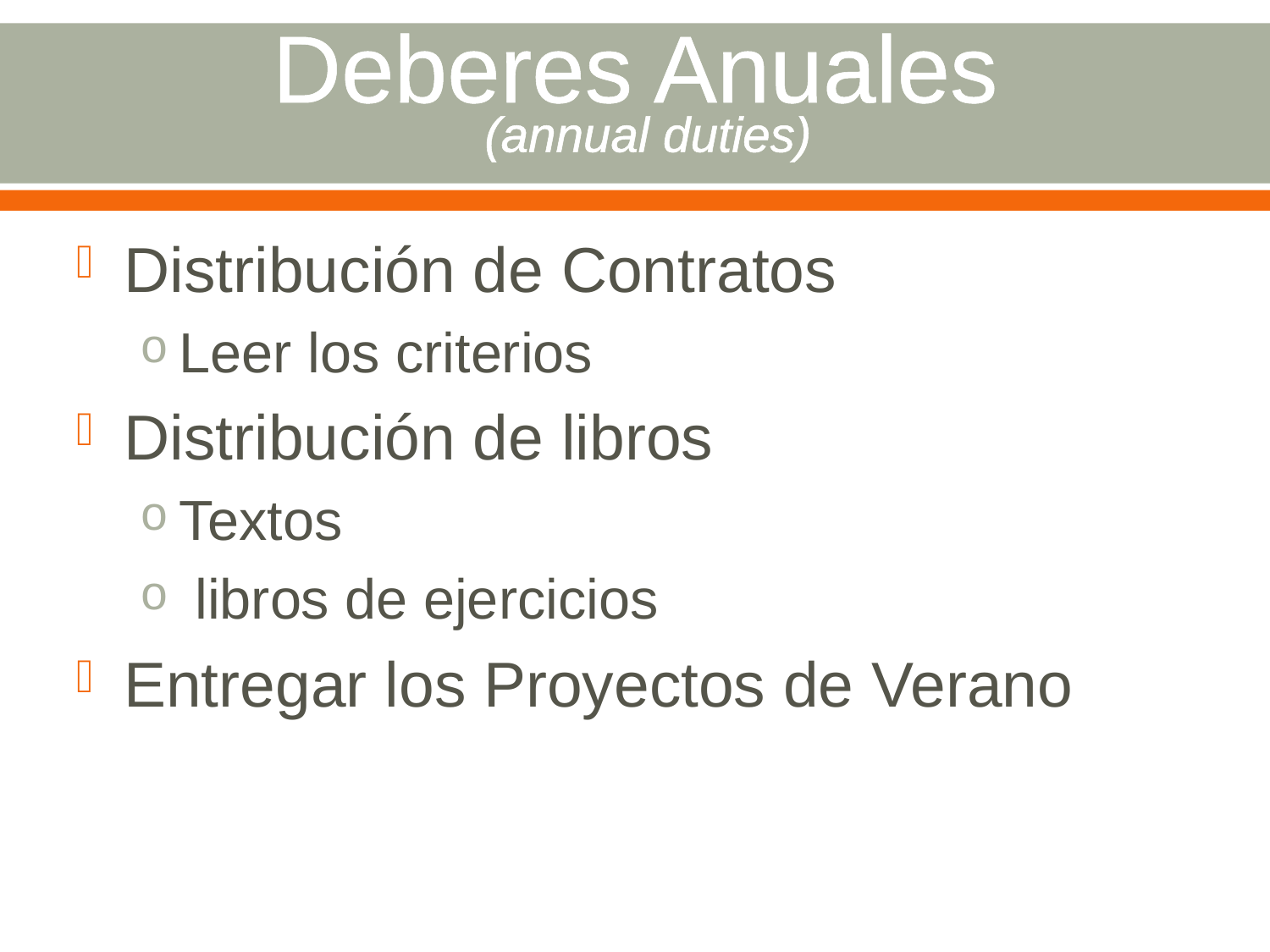

# Deberes Anuales (annual duties)
Distribución de Contratos
Leer los criterios
Distribución de libros
Textos
 libros de ejercicios
Entregar los Proyectos de Verano